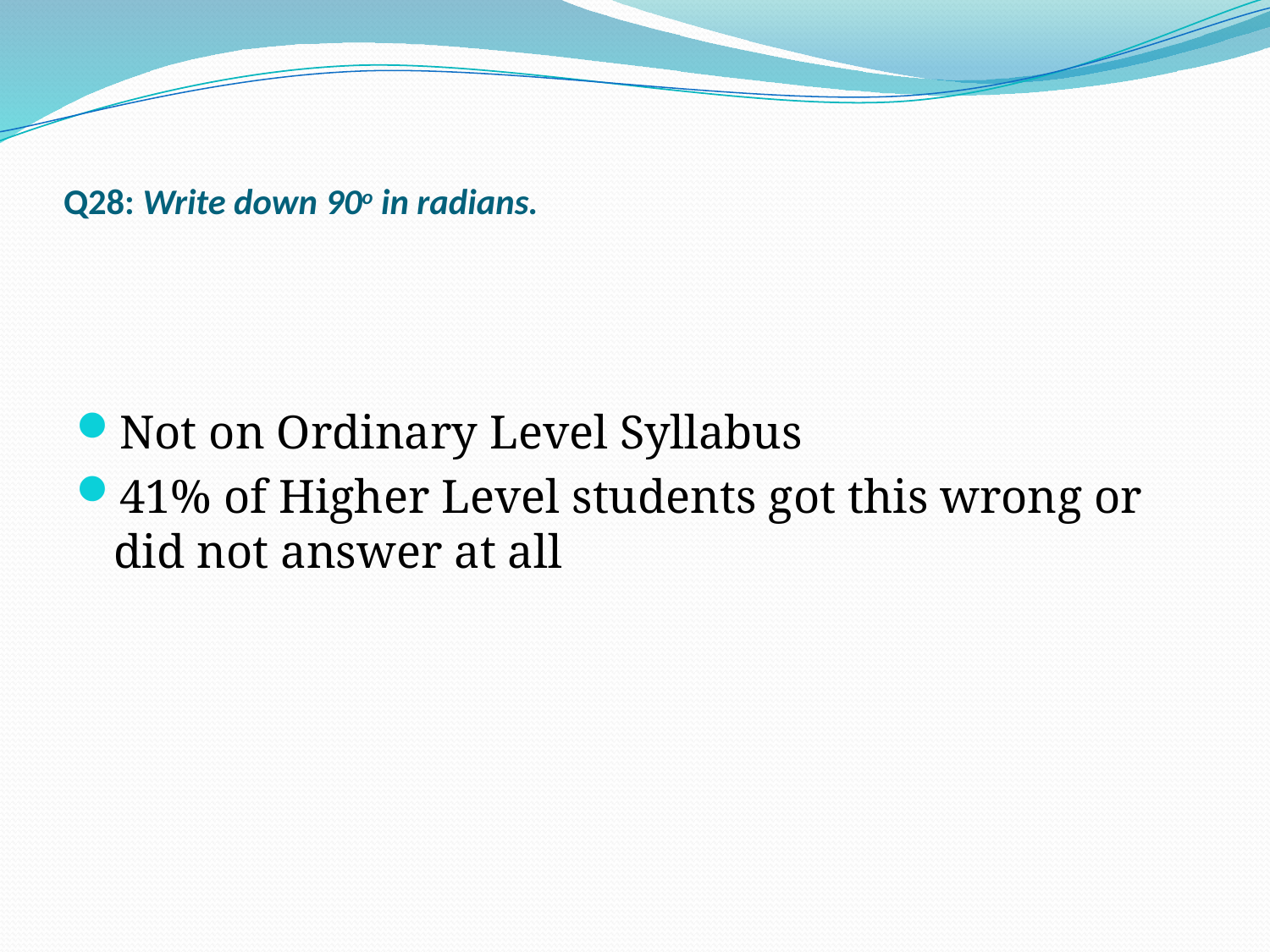

# Q28: Write down 90o in radians.

Not on Ordinary Level Syllabus
41% of Higher Level students got this wrong or did not answer at all